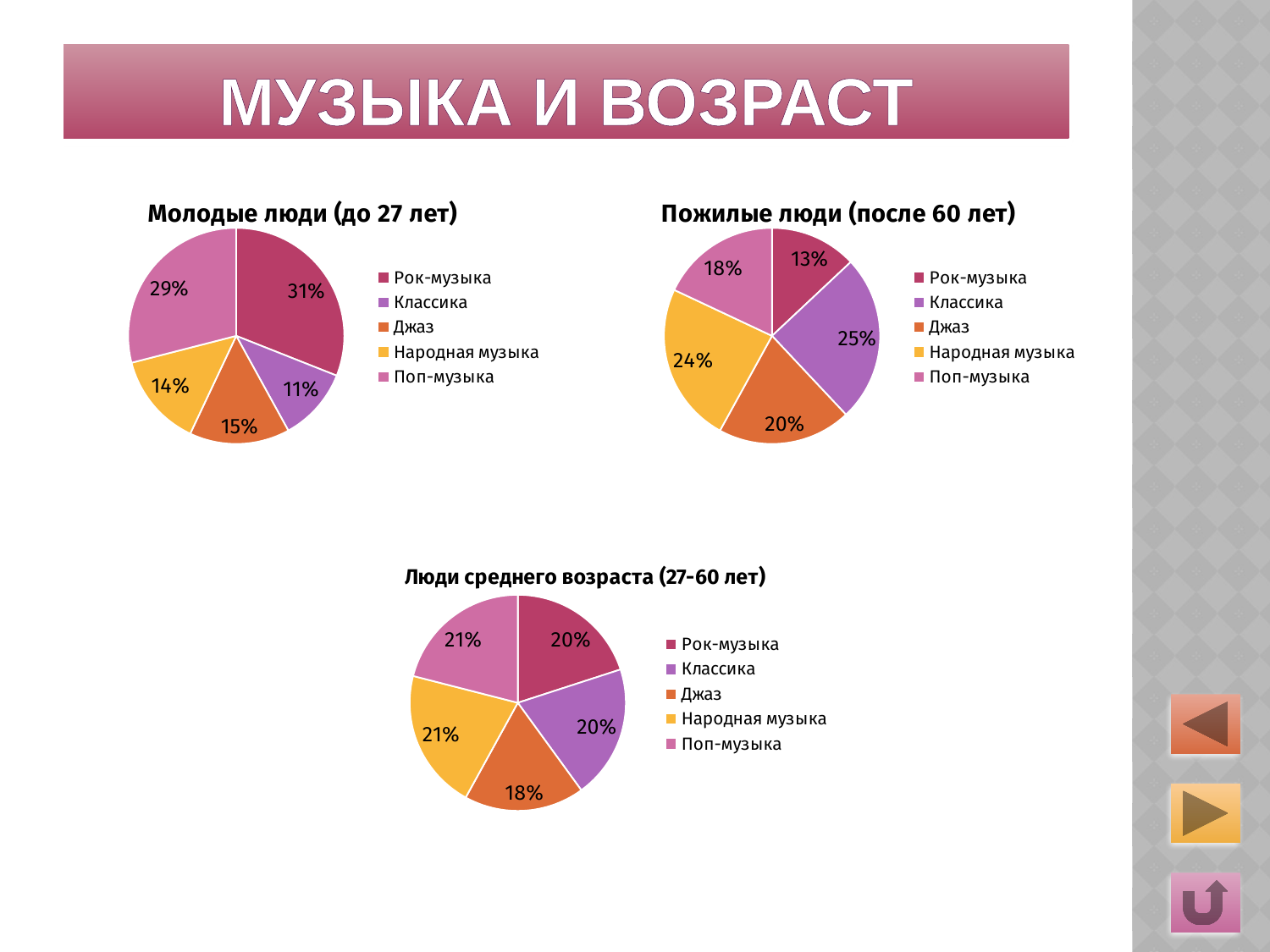

# Музыка и возраст

### Chart:

| Category | Молодые люди (до 27 лет) |
|---|---|
| Рок-музыка | 0.3100000000000002 |
| Классика | 0.11 |
| Джаз | 0.1500000000000001 |
| Народная музыка | 0.14 |
| Поп-музыка | 0.2900000000000002 |

### Chart:

| Category | Пожилые люди (после 60 лет) |
|---|---|
| Рок-музыка | 0.13 |
| Классика | 0.25 |
| Джаз | 0.2 |
| Народная музыка | 0.2400000000000001 |
| Поп-музыка | 0.1800000000000001 |

### Chart:

| Category | Люди среднего возраста (27-60 лет) |
|---|---|
| Рок-музыка | 0.2 |
| Классика | 0.2 |
| Джаз | 0.1800000000000001 |
| Народная музыка | 0.2100000000000001 |
| Поп-музыка | 0.2100000000000001 |